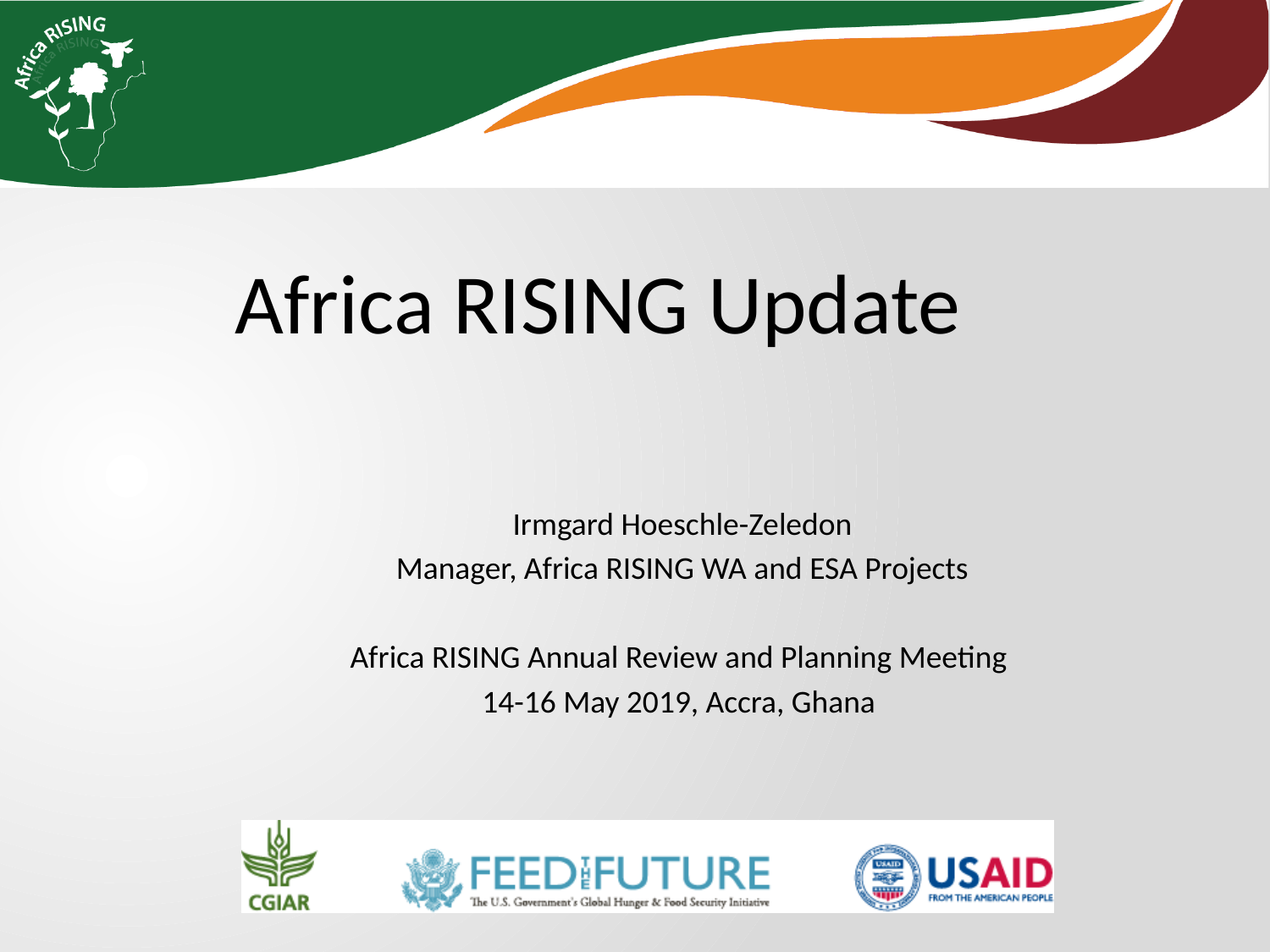

Africa RISING Update
Irmgard Hoeschle-Zeledon
Manager, Africa RISING WA and ESA Projects

Africa RISING Annual Review and Planning Meeting
14-16 May 2019, Accra, Ghana